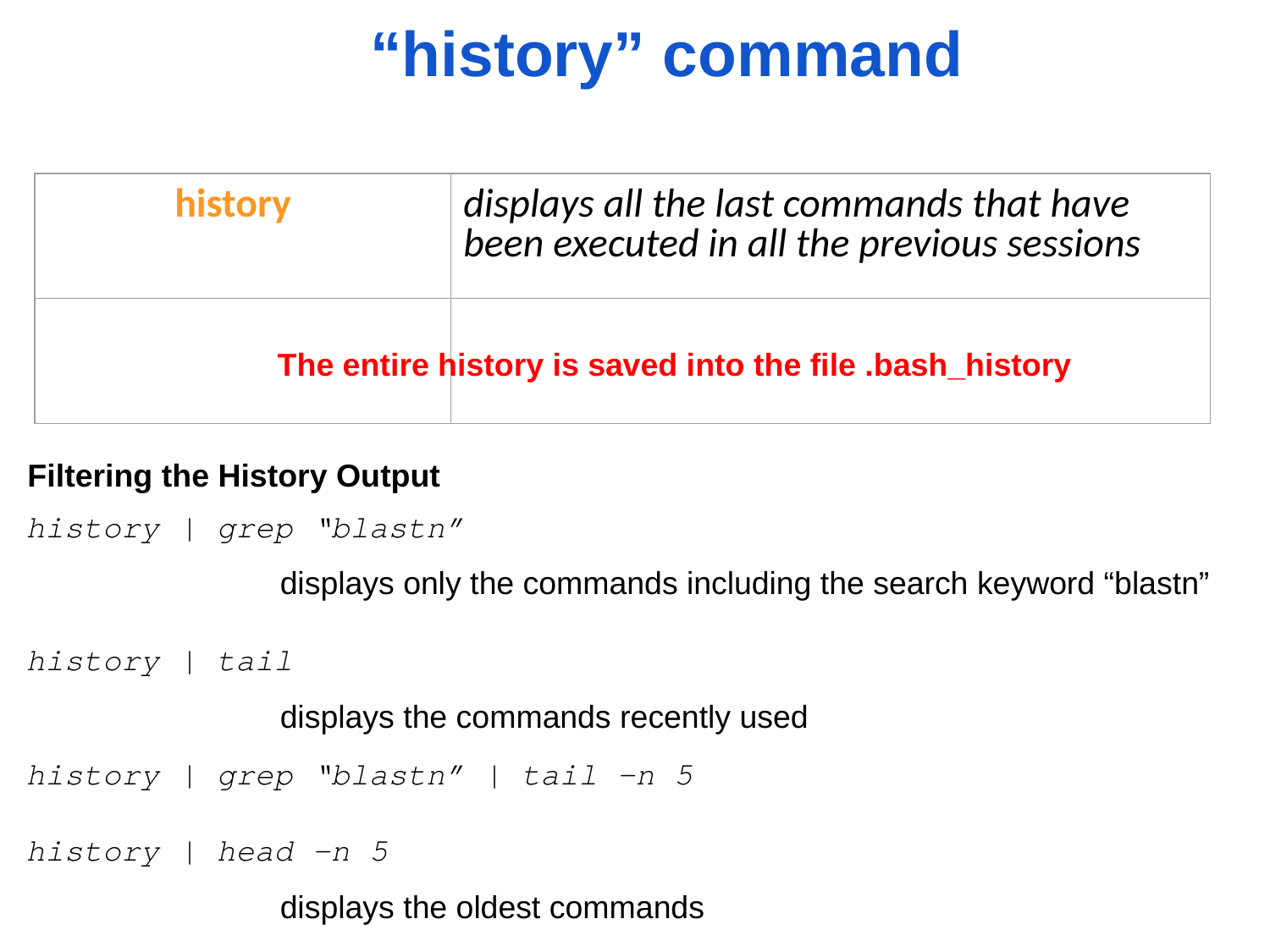

“history” command
| history | displays all the last commands that have been executed in all the previous sessions |
| --- | --- |
|  |  |
The entire history is saved into the file .bash_history
Filtering the History Output
history | grep “blastn”
displays only the commands including the search keyword “blastn”

history | tail
displays the commands recently used
history | grep “blastn” | tail -n 5

history | head -n 5
displays the oldest commands